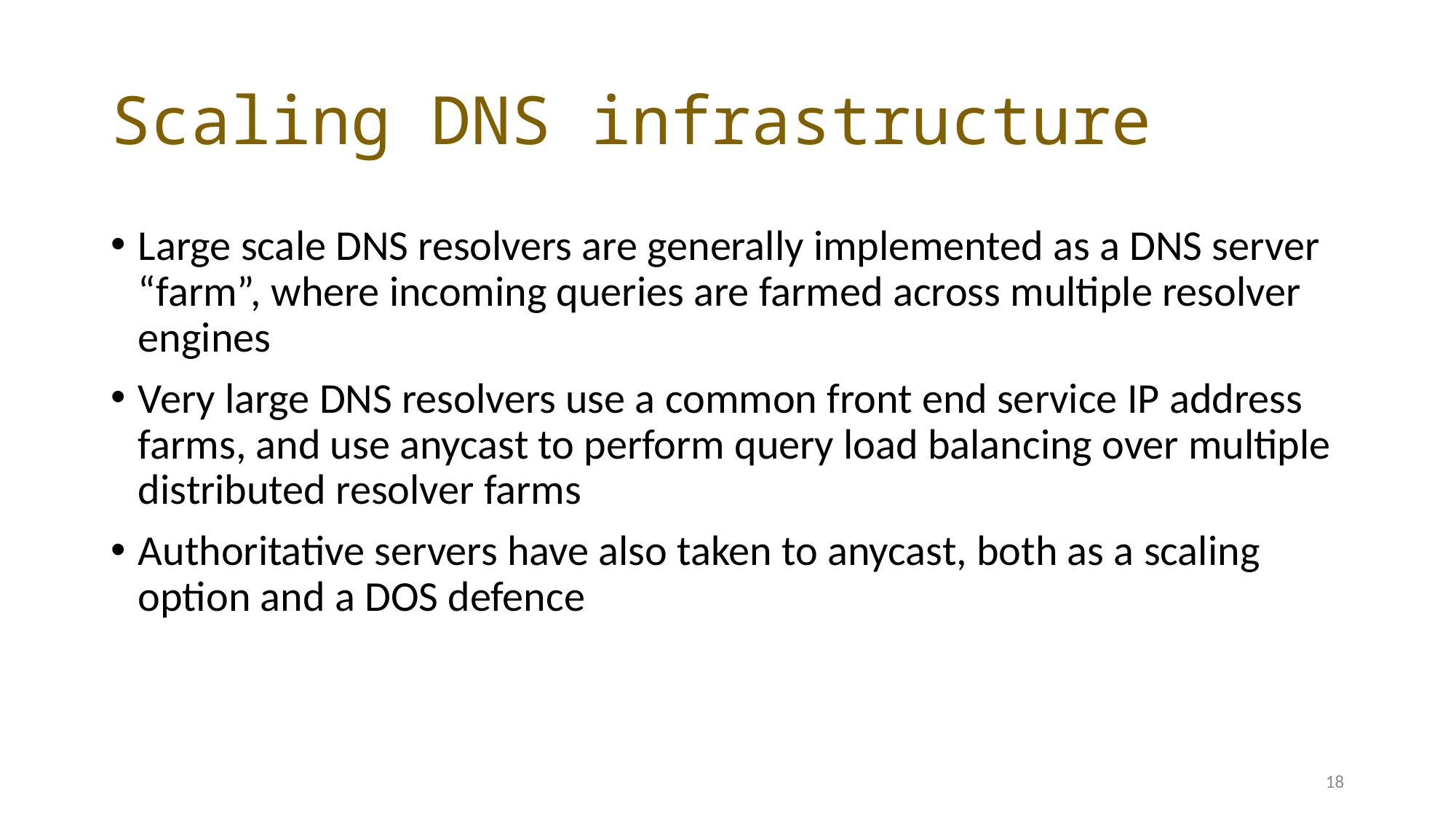

# Scaling DNS infrastructure
Large scale DNS resolvers are generally implemented as a DNS server “farm”, where incoming queries are farmed across multiple resolver engines
Very large DNS resolvers use a common front end service IP address farms, and use anycast to perform query load balancing over multiple distributed resolver farms
Authoritative servers have also taken to anycast, both as a scaling option and a DOS defence
18